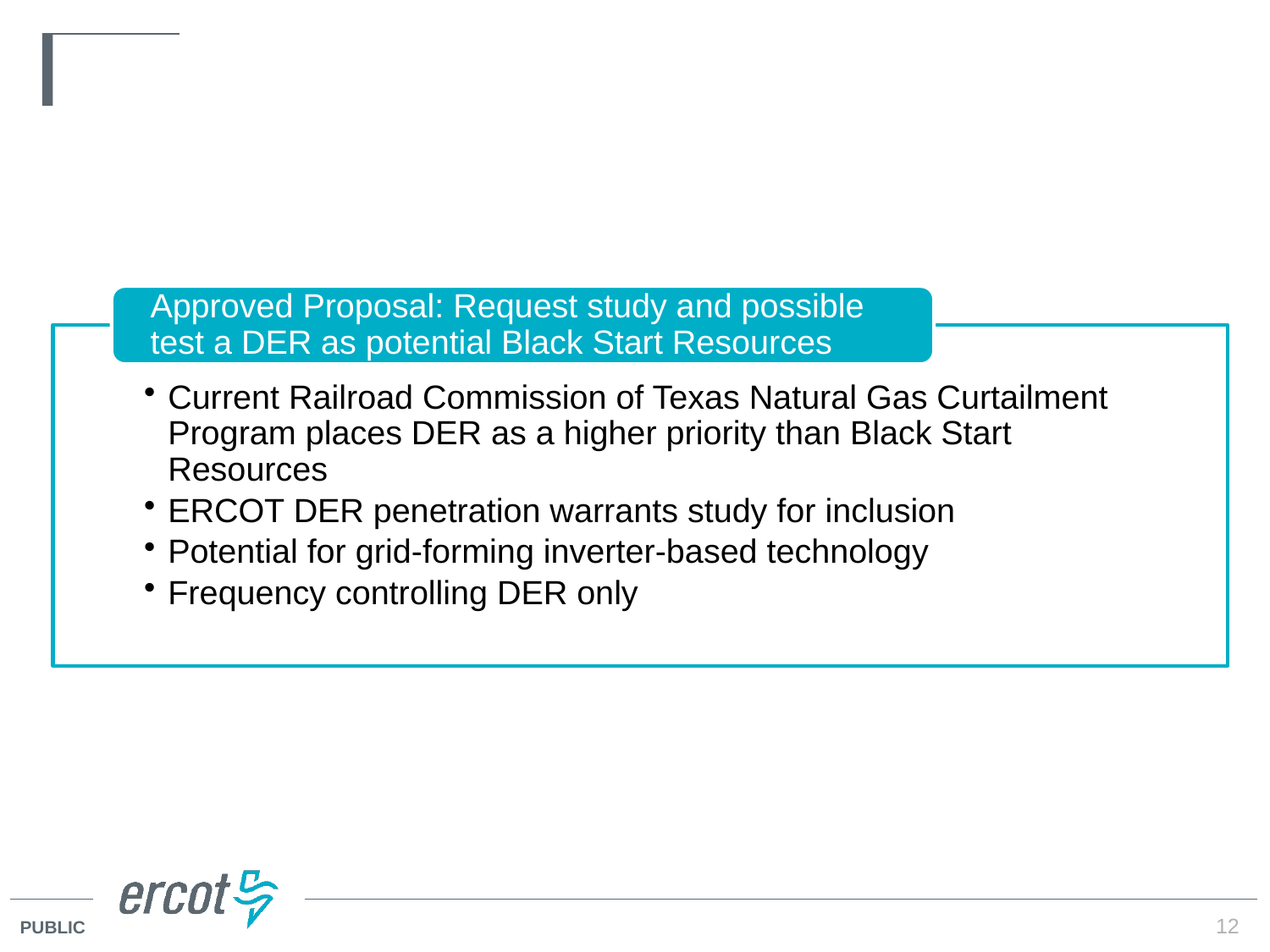

Current Railroad Commission of Texas Natural Gas Curtailment Program places DER as a higher priority than Black Start Resources
ERCOT DER penetration warrants study for inclusion
Potential for grid-forming inverter-based technology
Frequency controlling DER only

Approved Proposal: Request study and possible test a DER as potential Black Start Resources
12